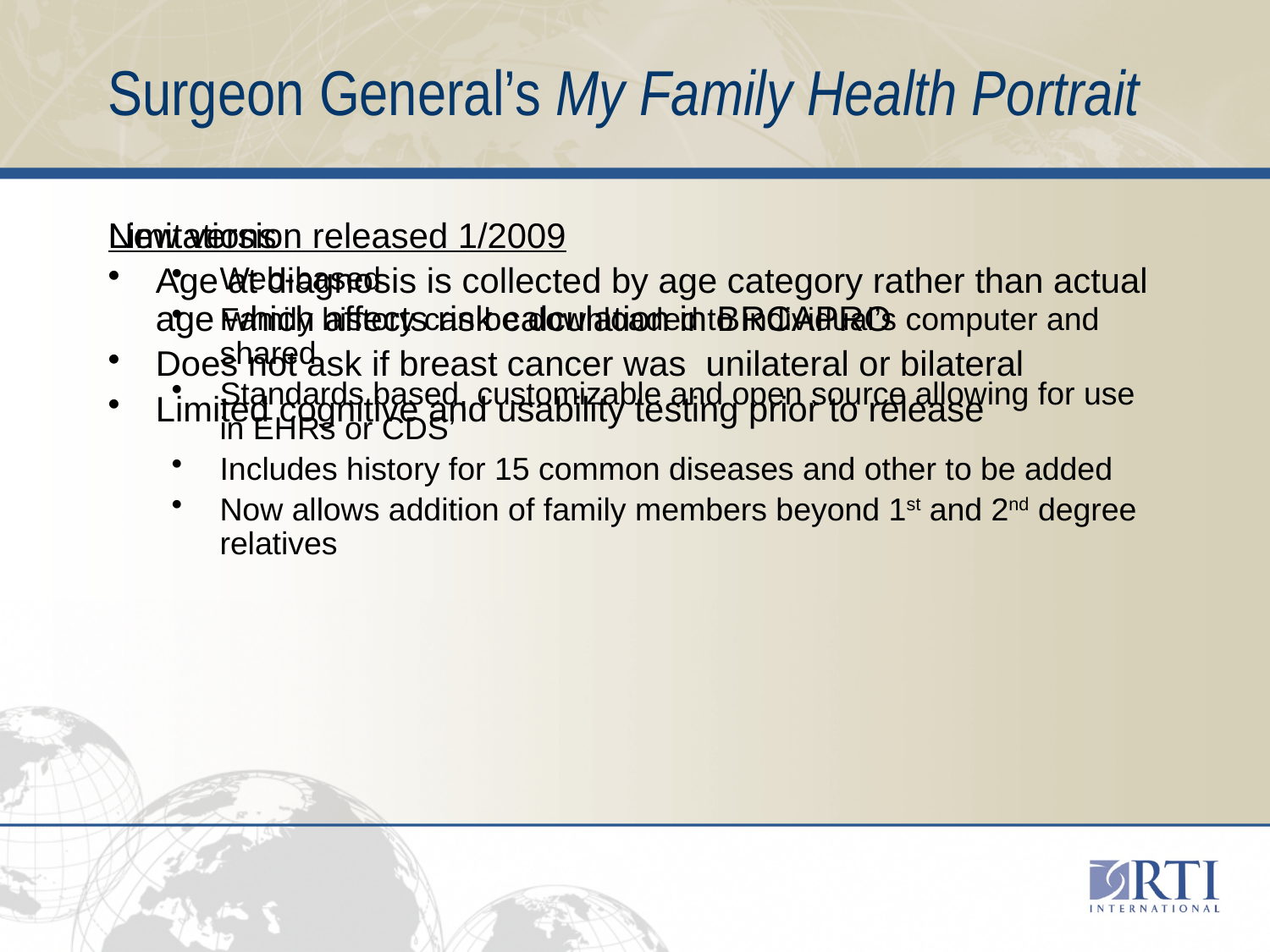

# Surgeon General’s My Family Health Portrait
New version released 1/2009
Web-based
Family history can be downloaded to individual’s computer and shared
Standards based, customizable and open source allowing for use in EHRs or CDS’
Includes history for 15 common diseases and other to be added
Now allows addition of family members beyond 1st and 2nd degree relatives

Limitations
Age at diagnosis is collected by age category rather than actual age which affects risk calculation in BRCAPRO
Does not ask if breast cancer was  unilateral or bilateral
Limited cognitive and usability testing prior to release